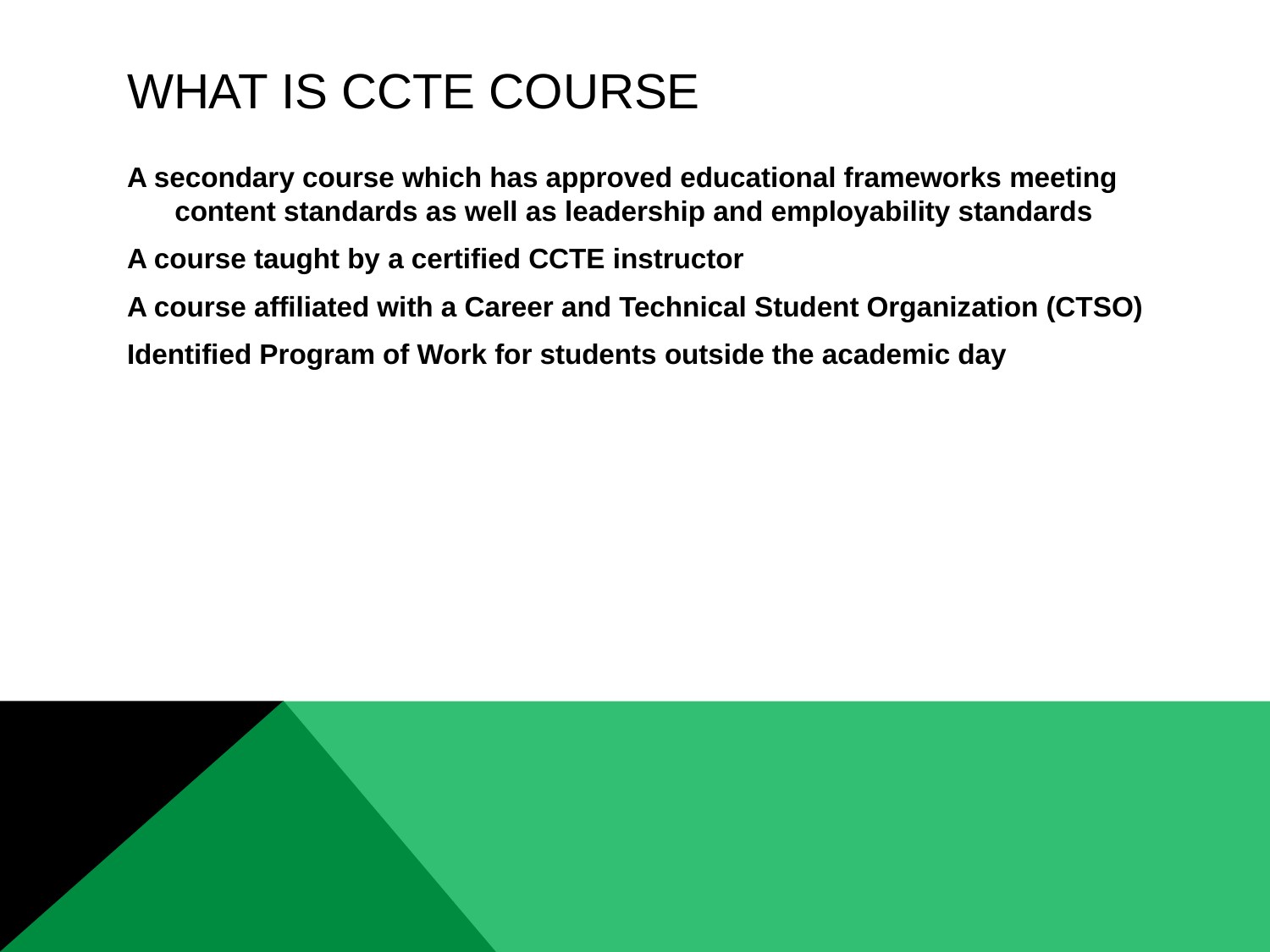

# What is CCTE Course
A secondary course which has approved educational frameworks meeting content standards as well as leadership and employability standards
A course taught by a certified CCTE instructor
A course affiliated with a Career and Technical Student Organization (CTSO)
Identified Program of Work for students outside the academic day